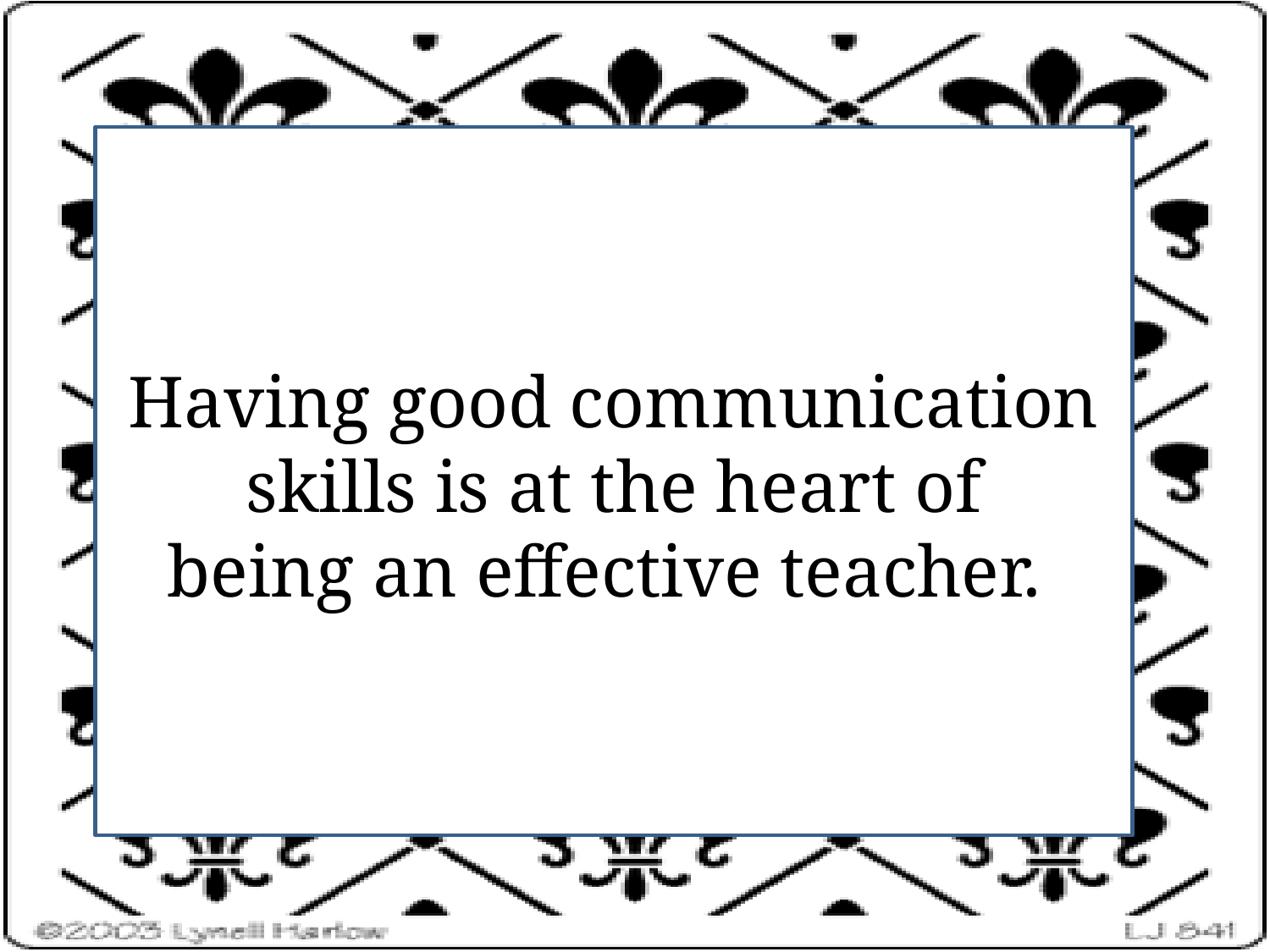

Having good communication skills is at the heart of
being an effective teacher.